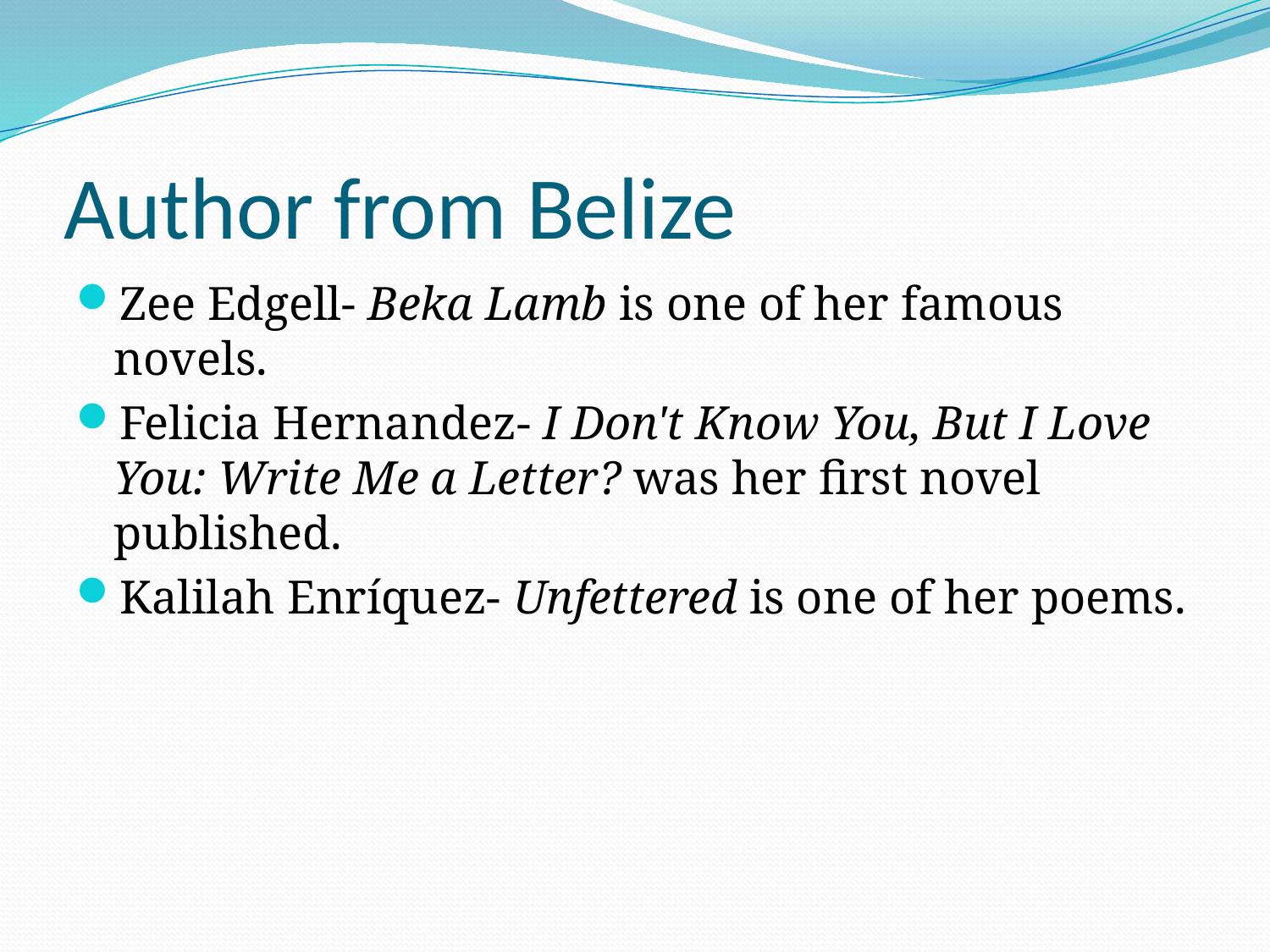

# Author from Belize
Zee Edgell- Beka Lamb is one of her famous novels.
Felicia Hernandez- I Don't Know You, But I Love You: Write Me a Letter? was her first novel published.
Kalilah Enríquez- Unfettered is one of her poems.